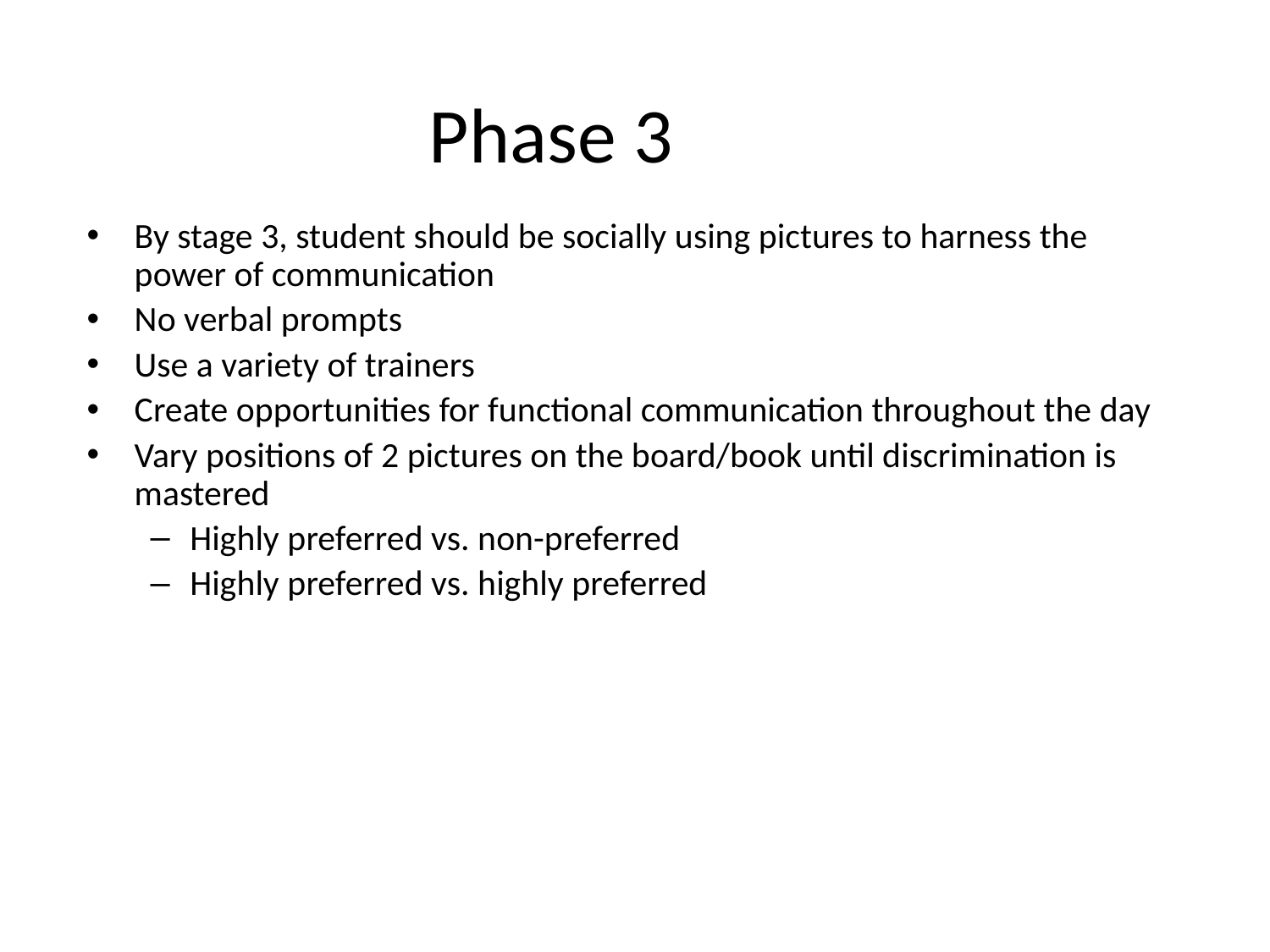

# Phase 3
By stage 3, student should be socially using pictures to harness the power of communication
No verbal prompts
Use a variety of trainers
Create opportunities for functional communication throughout the day
Vary positions of 2 pictures on the board/book until discrimination is mastered
Highly preferred vs. non-preferred
Highly preferred vs. highly preferred